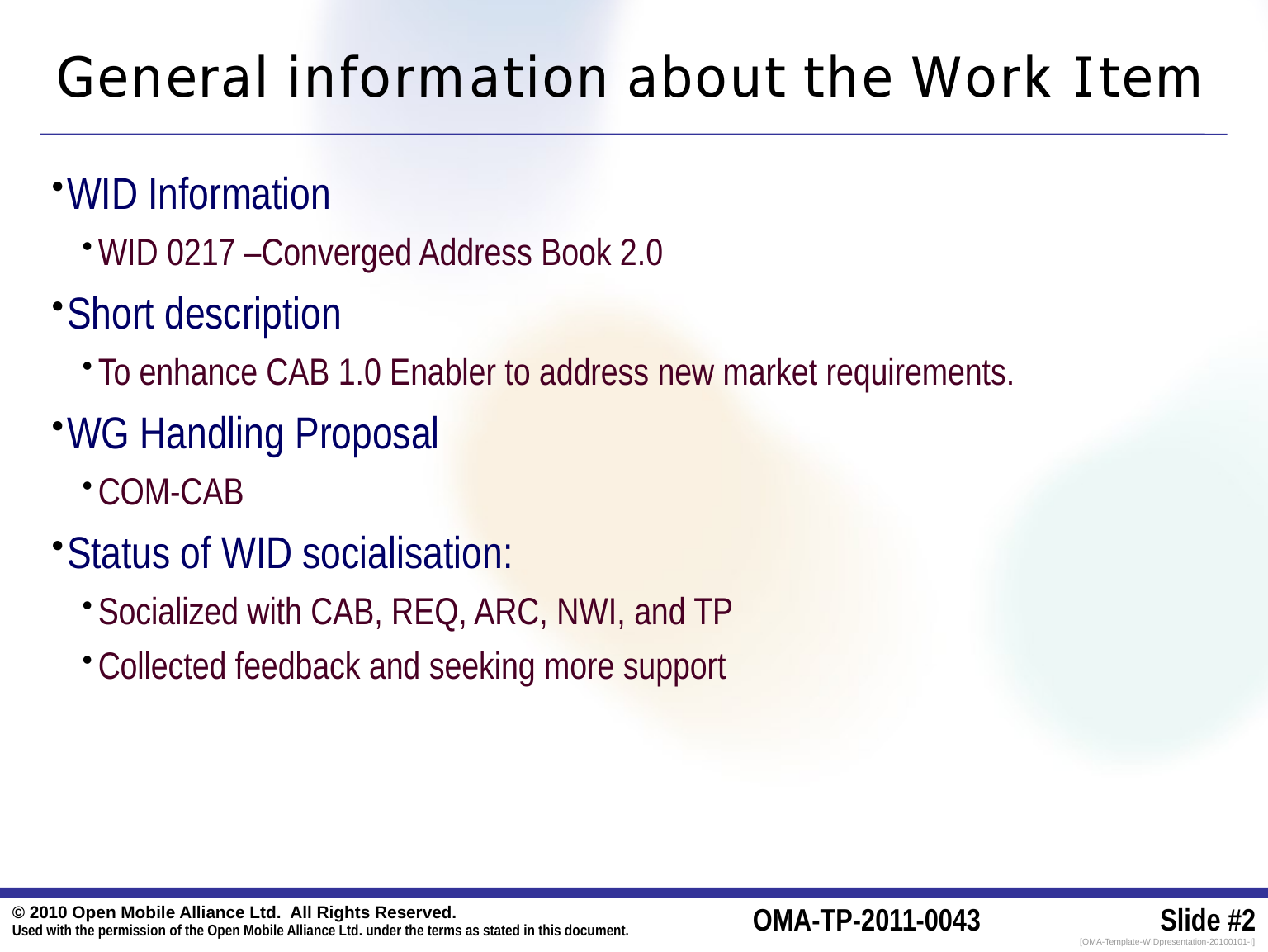

# General information about the Work Item
WID Information
WID 0217 –Converged Address Book 2.0
Short description
To enhance CAB 1.0 Enabler to address new market requirements.
WG Handling Proposal
COM-CAB
Status of WID socialisation:
Socialized with CAB, REQ, ARC, NWI, and TP
Collected feedback and seeking more support